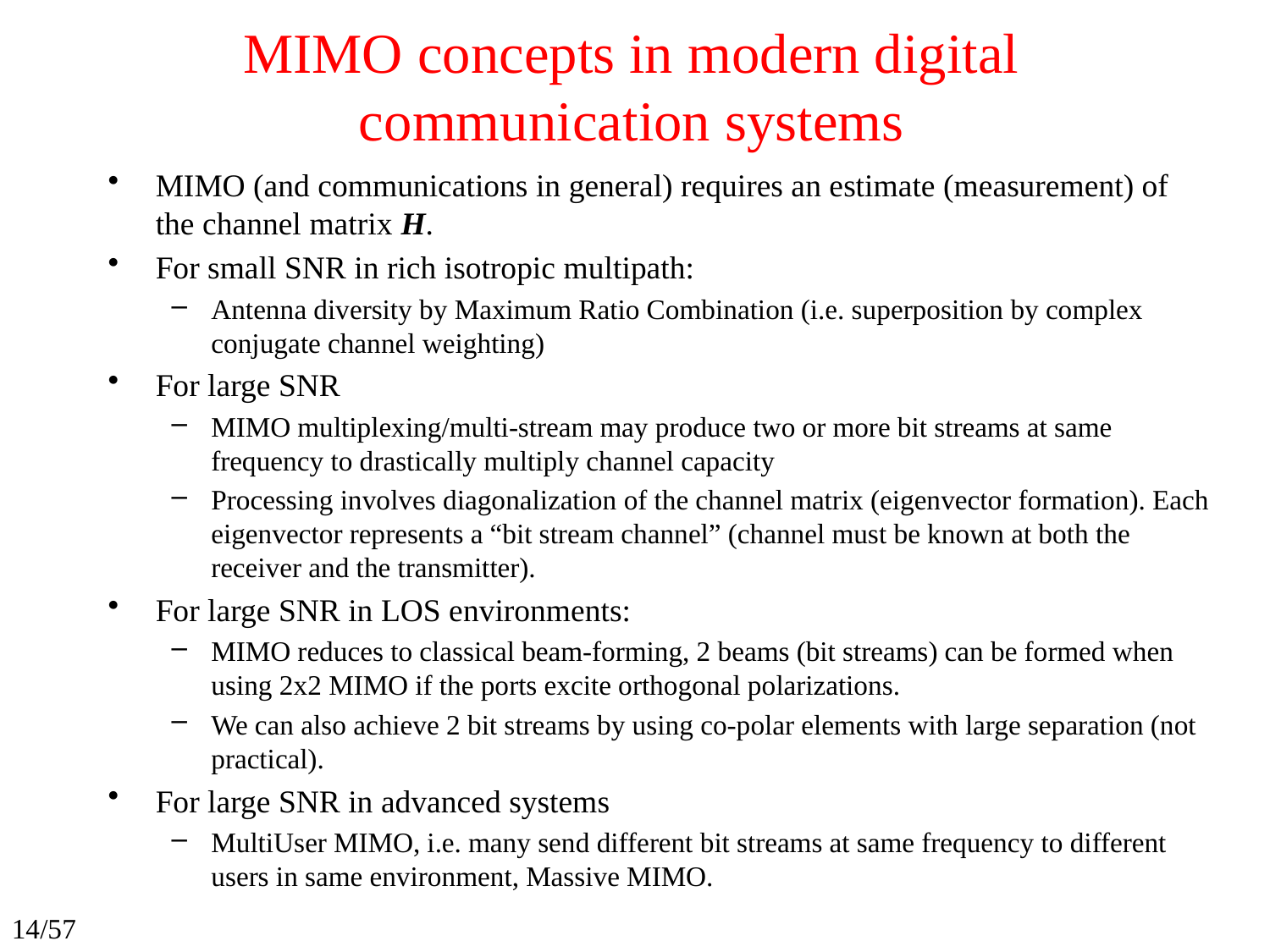

# MIMO concepts in modern digital communication systems
MIMO (and communications in general) requires an estimate (measurement) of the channel matrix H.
For small SNR in rich isotropic multipath:
Antenna diversity by Maximum Ratio Combination (i.e. superposition by complex conjugate channel weighting)
For large SNR
MIMO multiplexing/multi-stream may produce two or more bit streams at same frequency to drastically multiply channel capacity
Processing involves diagonalization of the channel matrix (eigenvector formation). Each eigenvector represents a “bit stream channel” (channel must be known at both the receiver and the transmitter).
For large SNR in LOS environments:
MIMO reduces to classical beam-forming, 2 beams (bit streams) can be formed when using 2x2 MIMO if the ports excite orthogonal polarizations.
We can also achieve 2 bit streams by using co-polar elements with large separation (not practical).
For large SNR in advanced systems
MultiUser MIMO, i.e. many send different bit streams at same frequency to different users in same environment, Massive MIMO.